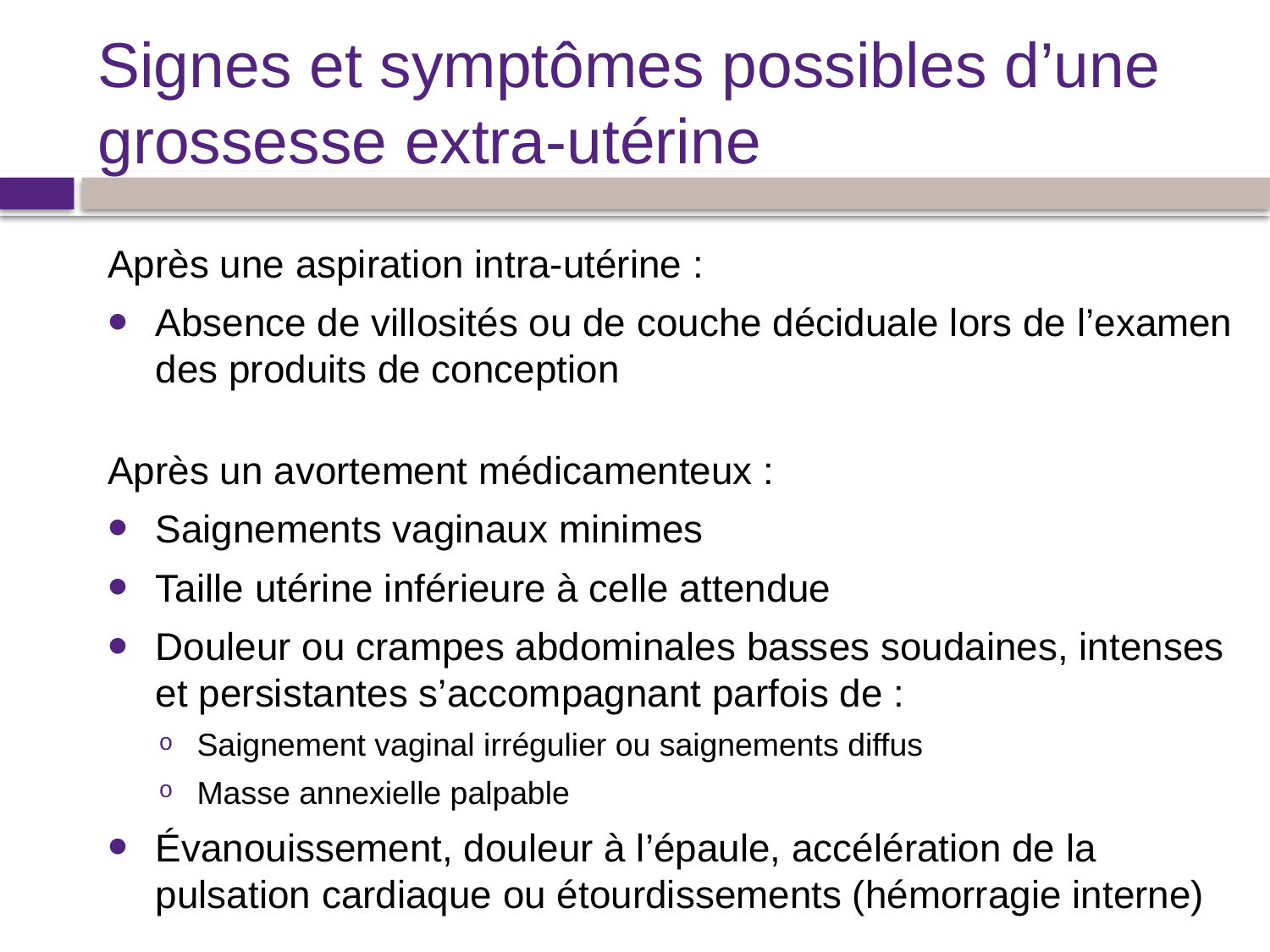

# Signes et symptômes possibles d’une grossesse extra-utérine
Après une aspiration intra-utérine :
Absence de villosités ou de couche déciduale lors de l’examen des produits de conception

Après un avortement médicamenteux :
Saignements vaginaux minimes
Taille utérine inférieure à celle attendue
Douleur ou crampes abdominales basses soudaines, intenses et persistantes s’accompagnant parfois de :
Saignement vaginal irrégulier ou saignements diffus
Masse annexielle palpable
Évanouissement, douleur à l’épaule, accélération de la pulsation cardiaque ou étourdissements (hémorragie interne)